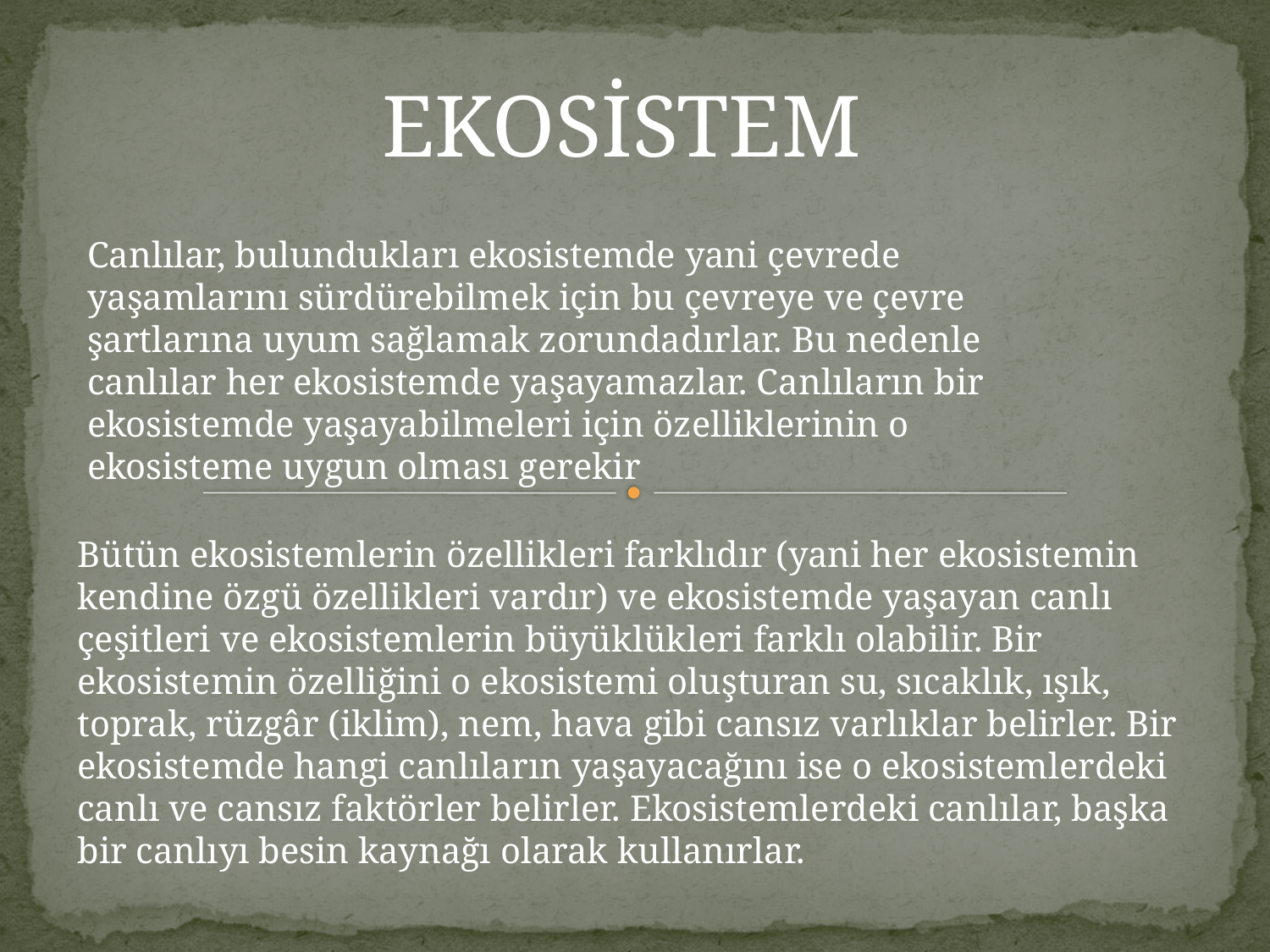

EKOSİSTEM
Canlılar, bulundukları ekosistemde yani çevrede yaşamlarını sürdürebilmek için bu çevreye ve çevre şartlarına uyum sağlamak zorundadırlar. Bu nedenle canlılar her ekosistemde yaşayamazlar. Canlıların bir ekosistemde yaşayabilmeleri için özelliklerinin o ekosisteme uygun olması gerekir
Bütün ekosistemlerin özellikleri farklıdır (yani her ekosistemin kendine özgü özellikleri vardır) ve ekosistemde yaşayan canlı çeşitleri ve ekosistemlerin büyüklükleri farklı olabilir. Bir ekosistemin özelliğini o ekosistemi oluşturan su, sıcaklık, ışık, toprak, rüzgâr (iklim), nem, hava gibi cansız varlıklar belirler. Bir ekosistemde hangi canlıların yaşayacağını ise o ekosistemlerdeki canlı ve cansız faktörler belirler. Ekosistemlerdeki canlılar, başka bir canlıyı besin kaynağı olarak kullanırlar.
#